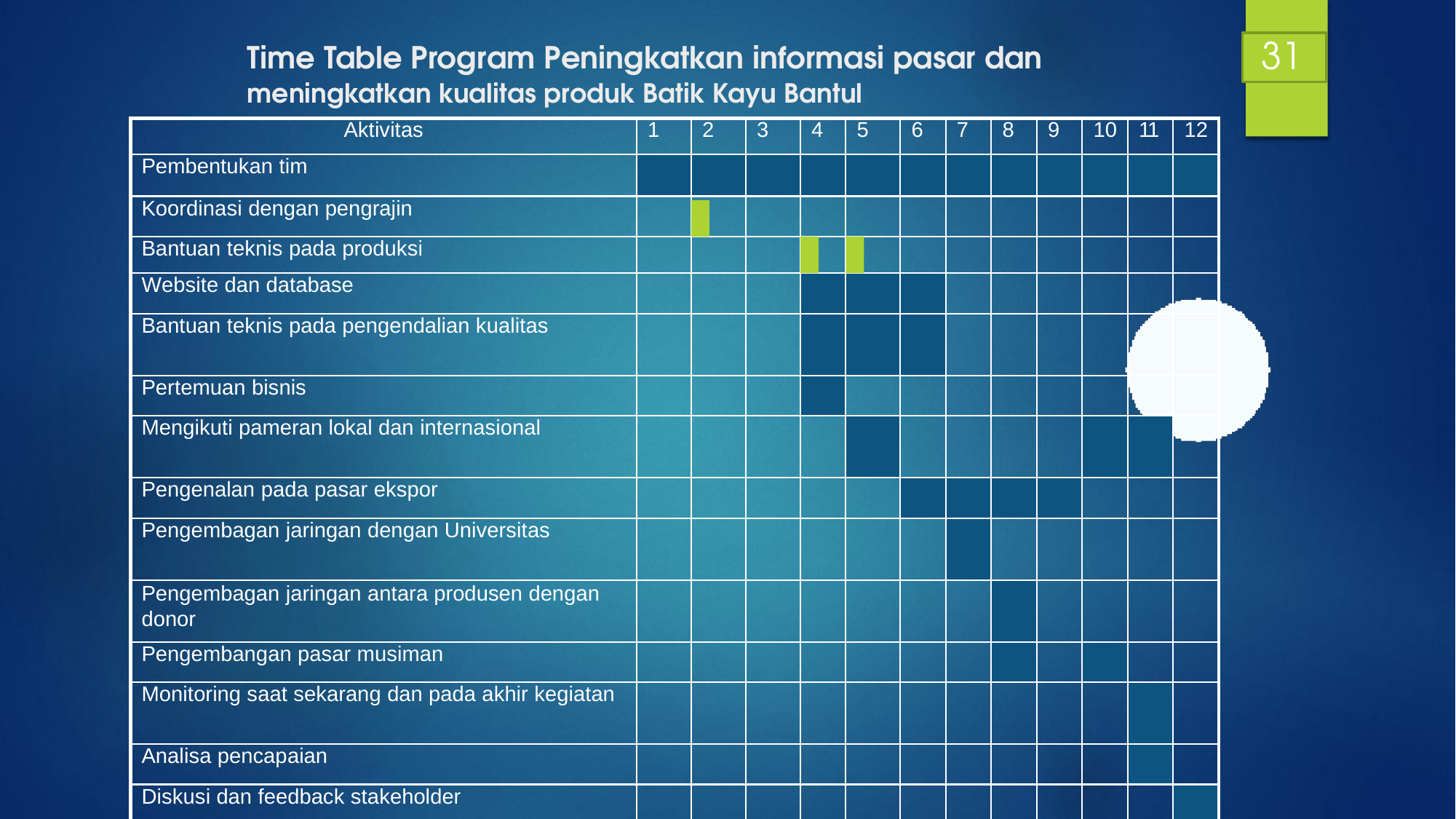

31
Time Table Program Peningkatkan informasi pasar dan
meningkatkan kualitas produk Batik Kayu Bantul

Aktivitas
1
2
3
4
5
6
7
8
9
10
11
12

Pembentukan tim

Koordinasi dengan pengrajin

Bantuan teknis pada produksi

Website dan database

Bantuan teknis pada pengendalian kualitas

Pertemuan bisnis

Mengikuti pameran lokal dan internasional

Pengenalan pada pasar ekspor

Pengembagan jaringan dengan Universitas

Pengembagan jaringan antara produsen dengan donor

Pengembangan pasar musiman

Monitoring saat sekarang dan pada akhir kegiatan

Analisa pencapaian

Diskusi dan feedback stakeholder